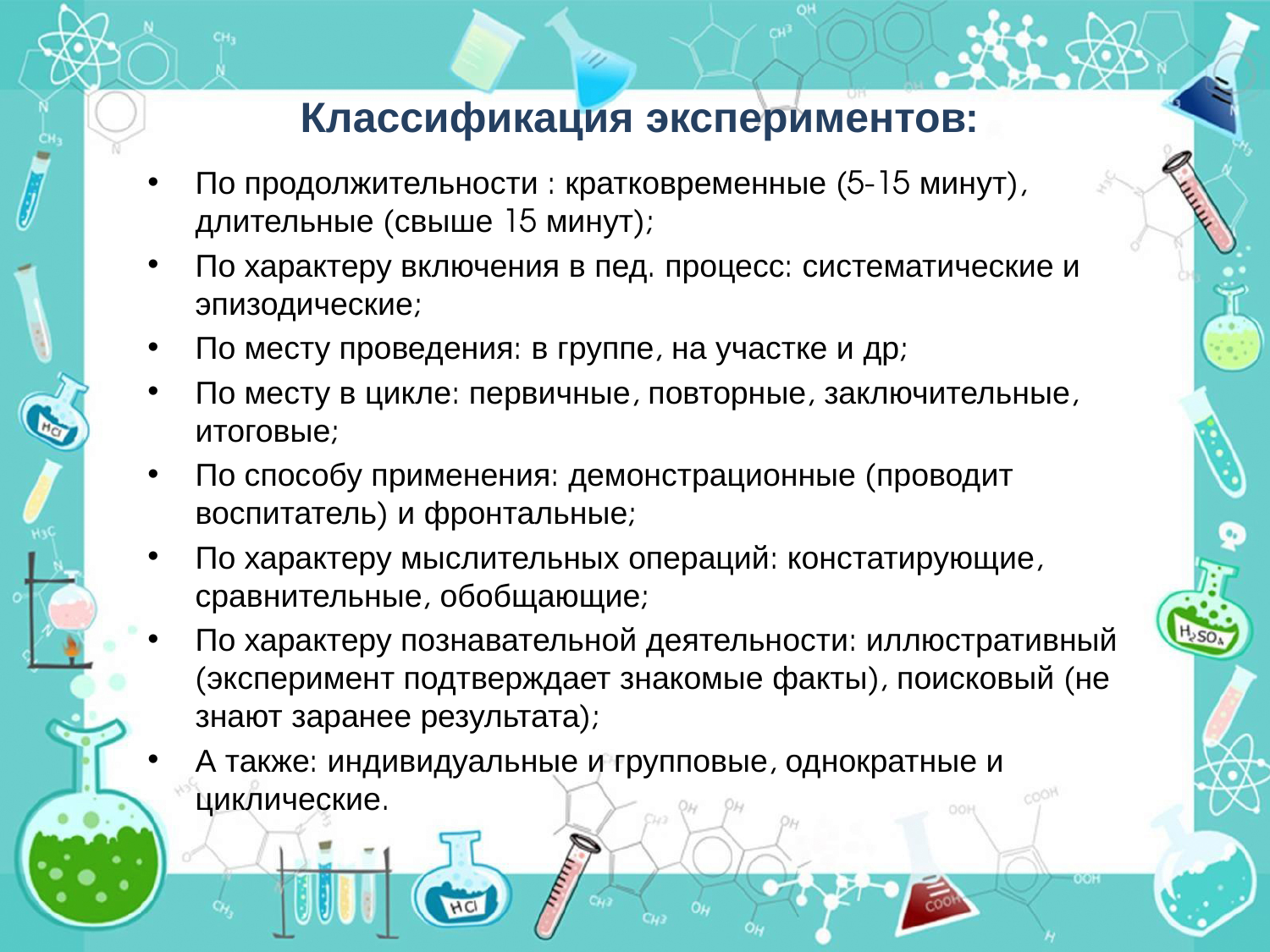

# Классификация экспериментов:
По продолжительности : кратковременные (5-15 минут), длительные (свыше 15 минут);
По характеру включения в пед. процесс: систематические и эпизодические;
По месту проведения: в группе, на участке и др;
По месту в цикле: первичные, повторные, заключительные, итоговые;
По способу применения: демонстрационные (проводит воспитатель) и фронтальные;
По характеру мыслительных операций: констатирующие, сравнительные, обобщающие;
По характеру познавательной деятельности: иллюстративный (эксперимент подтверждает знакомые факты), поисковый (не знают заранее результата);
А также: индивидуальные и групповые, однократные и циклические.